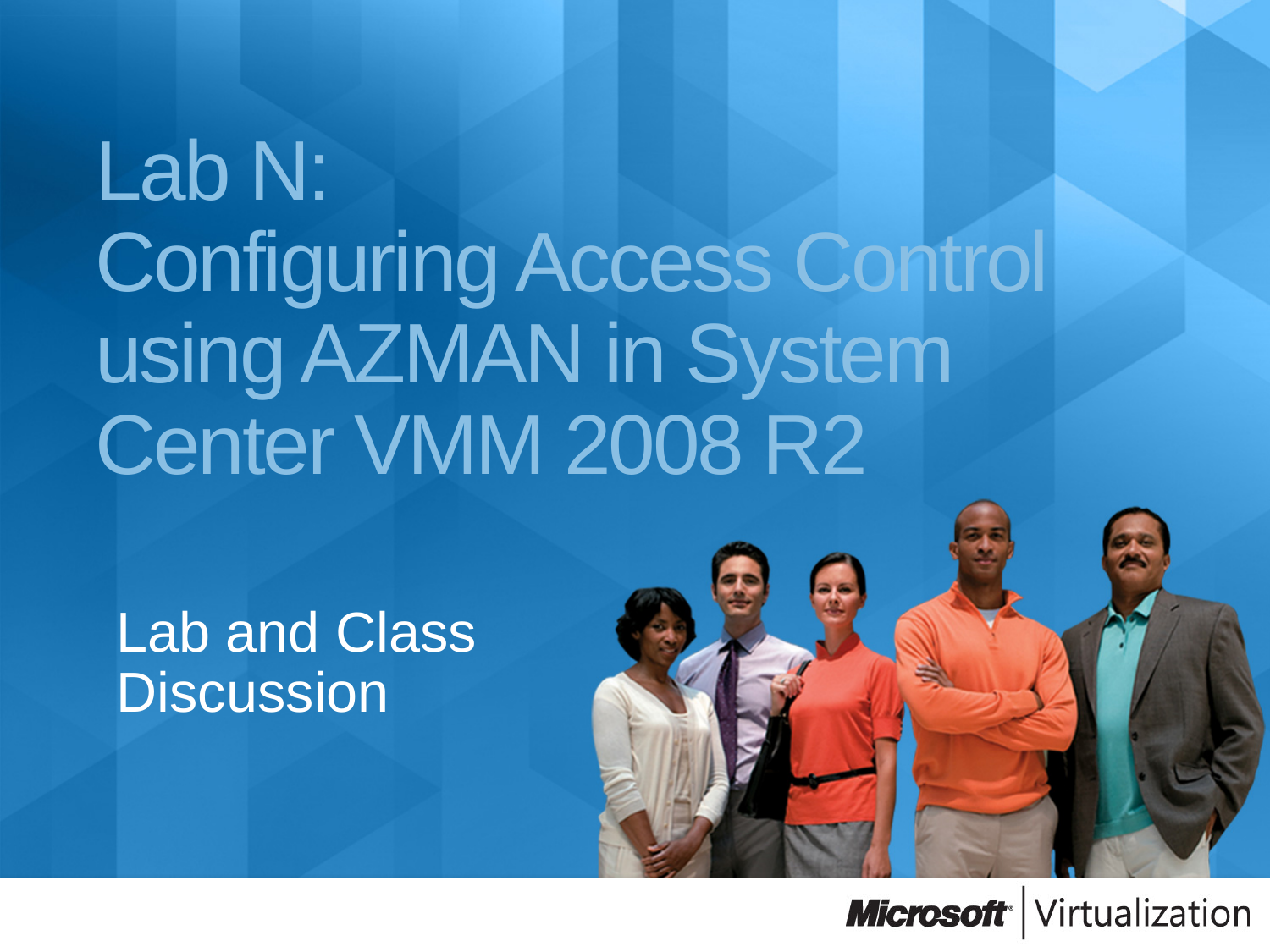

# Lab N: Configuring Access Control using AZMAN in System Center VMM 2008 R2
Lab and Class Discussion